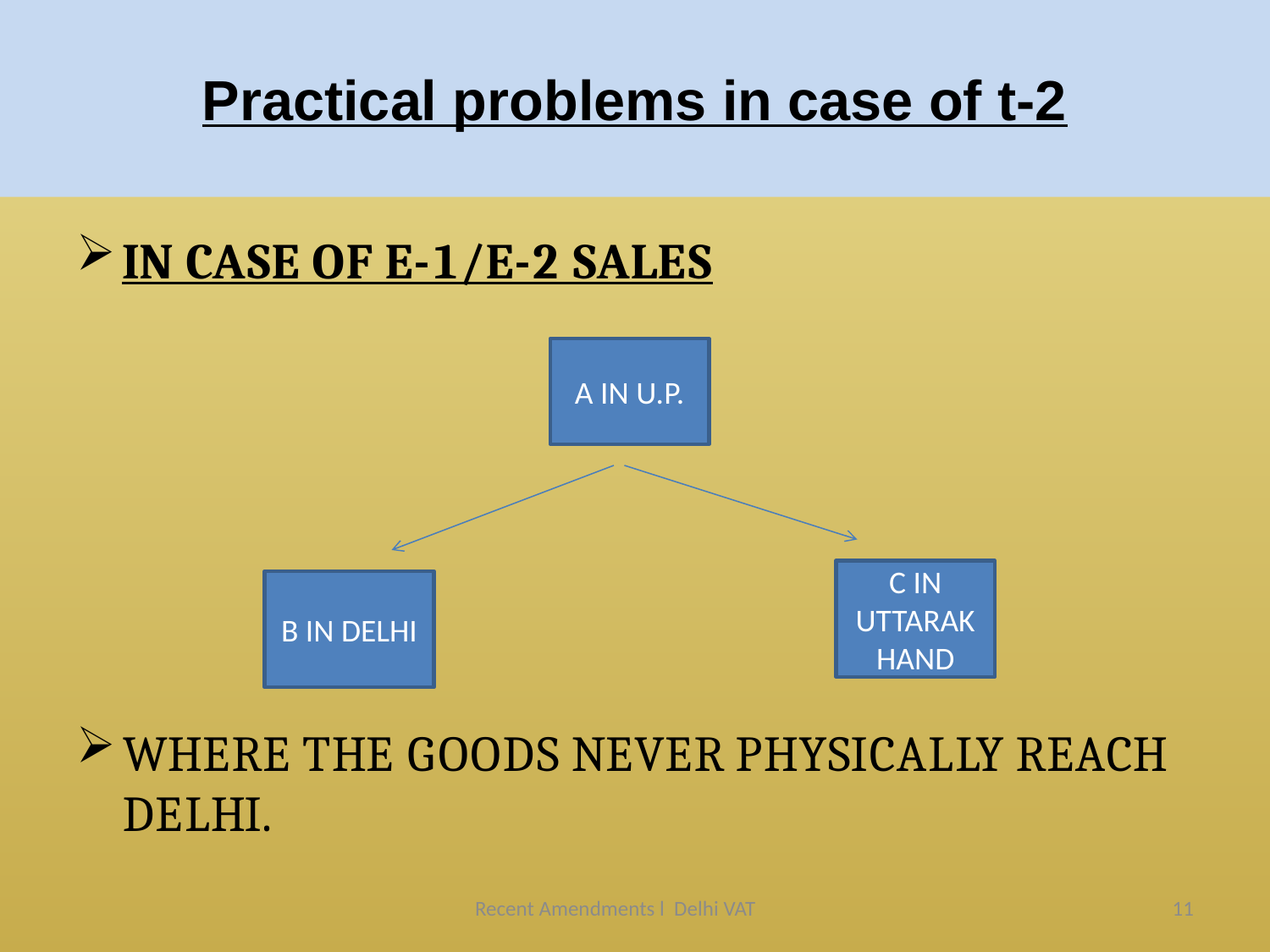

# Practical problems in case of t-2
IN CASE OF E-1/E-2 SALES

WHERE THE GOODS NEVER PHYSICALLY REACH DELHI.
A IN U.P.
C IN UTTARAKHAND
B IN DELHI
Recent Amendments l  Delhi VAT
11